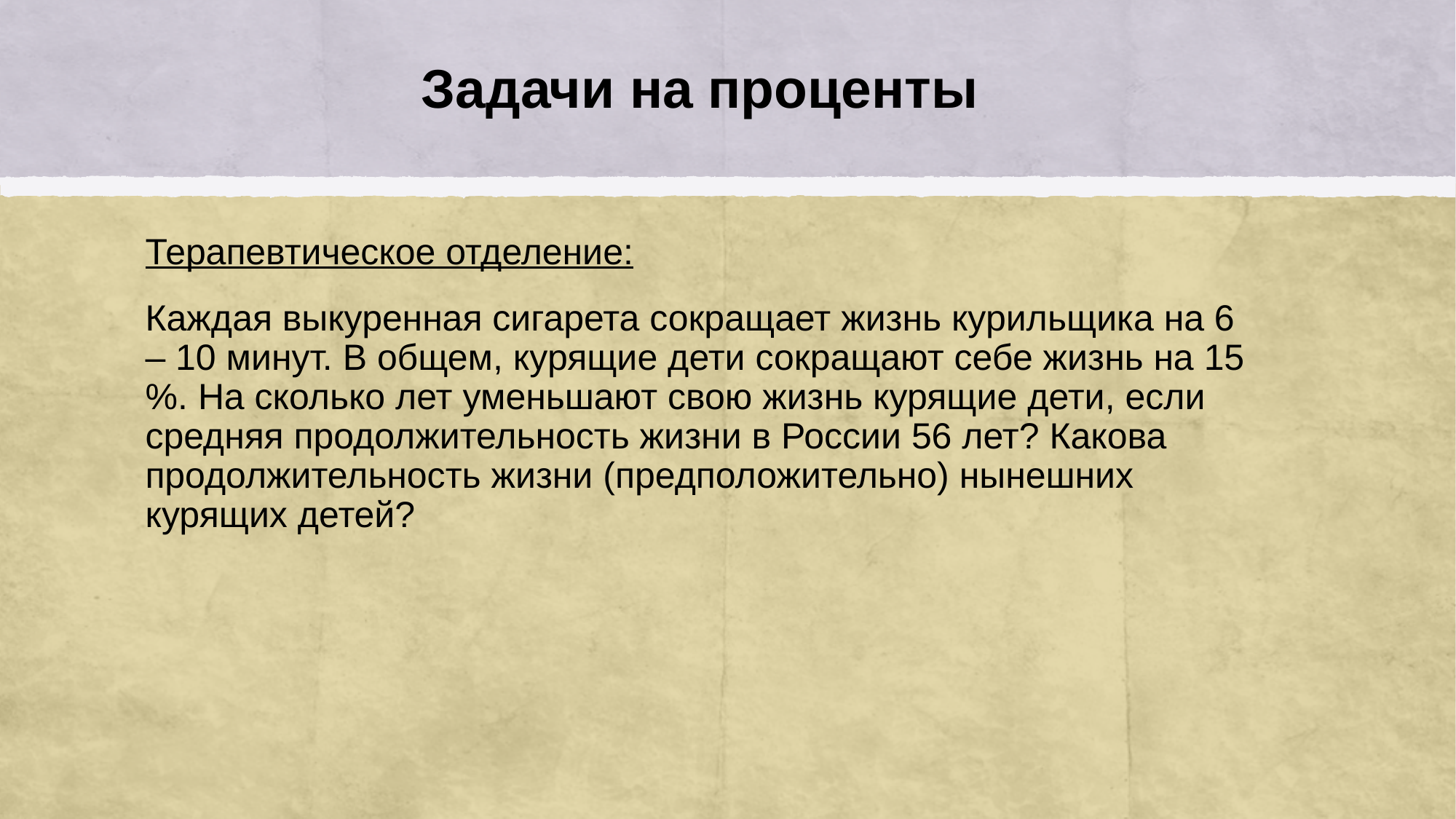

# Задачи на проценты
Терапевтическое отделение:
Каждая выкуренная сигарета сокращает жизнь курильщика на 6 – 10 минут. В общем, курящие дети сокращают себе жизнь на 15 %. На сколько лет уменьшают свою жизнь курящие дети, если средняя продолжительность жизни в России 56 лет? Какова продолжительность жизни (предположительно) нынешних курящих детей?